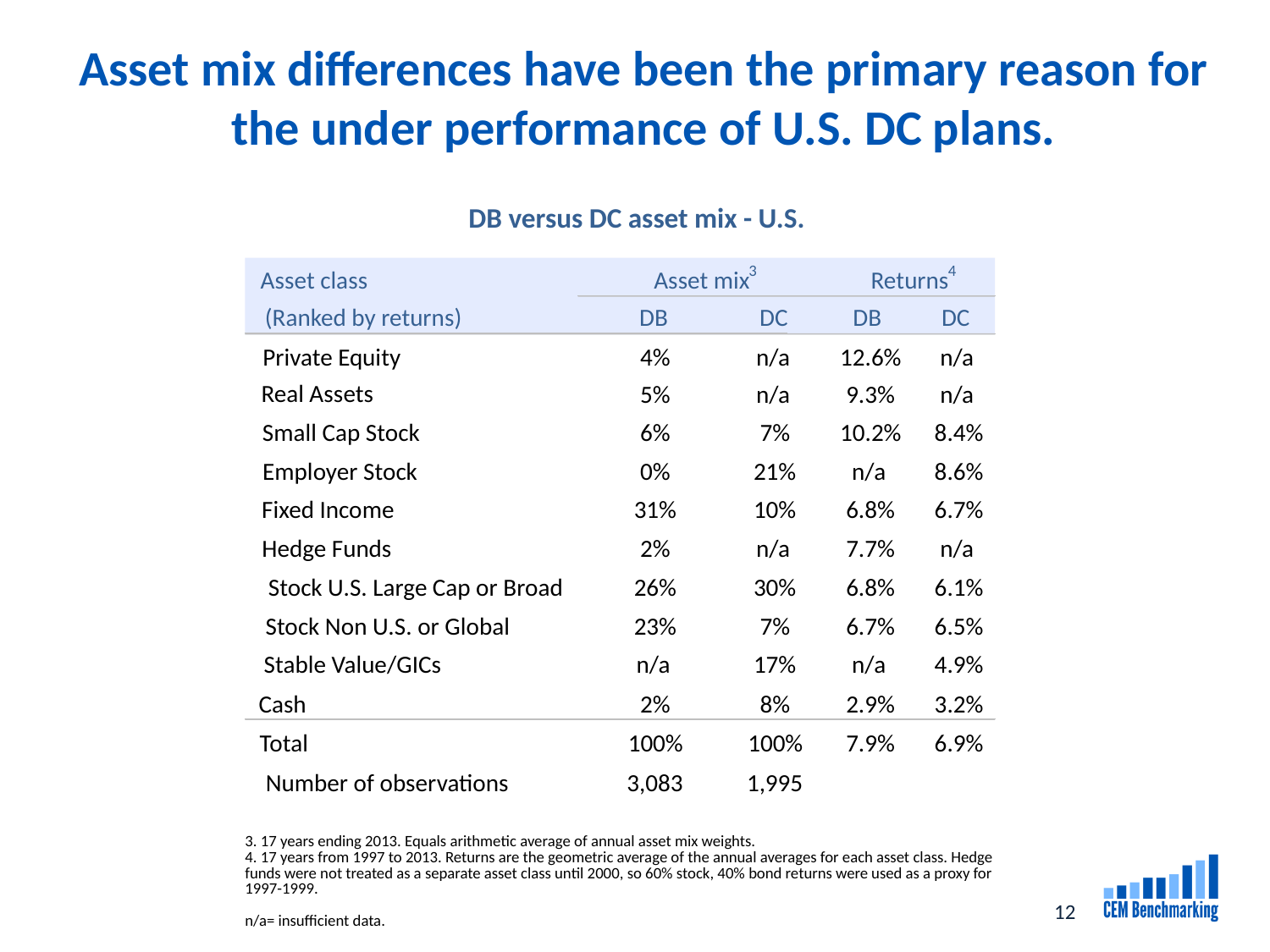

# Asset mix differences have been the primary reason for the under performance of U.S. DC plans.

DB versus DC asset mix - U.S.

3
4
Asset class
Asset mix
Returns

(Ranked by returns)
DB
DC
DB
DC

Private Equity
4%
n/a
12.6%
n/a
Real Assets
5%
n/a
9.3%
n/a
Small Cap Stock
6%
7%
10.2%
8.4%
Employer Stock
0%
21%
n/a
8.6%
Fixed Income
31%
10%
6.8%
6.7%
Hedge Funds
2%
n/a
7.7%
n/a
Stock U.S. Large Cap or Broad
26%
30%
6.8%
6.1%
Stock Non U.S. or Global
23%
7%
6.7%
6.5%
Stable Value/GICs
n/a
17%
n/a
4.9%
Cash
2%
8%
2.9%
3.2%

Total
100%
100%
7.9%
6.9%
Number of observations
3,083
1,995
| 3. 17 years ending 2013. Equals arithmetic average of annual asset mix weights. 4. 17 years from 1997 to 2013. Returns are the geometric average of the annual averages for each asset class. Hedge funds were not treated as a separate asset class until 2000, so 60% stock, 40% bond returns were used as a proxy for 1997-1999. n/a= insufficient data. |
| --- |
12